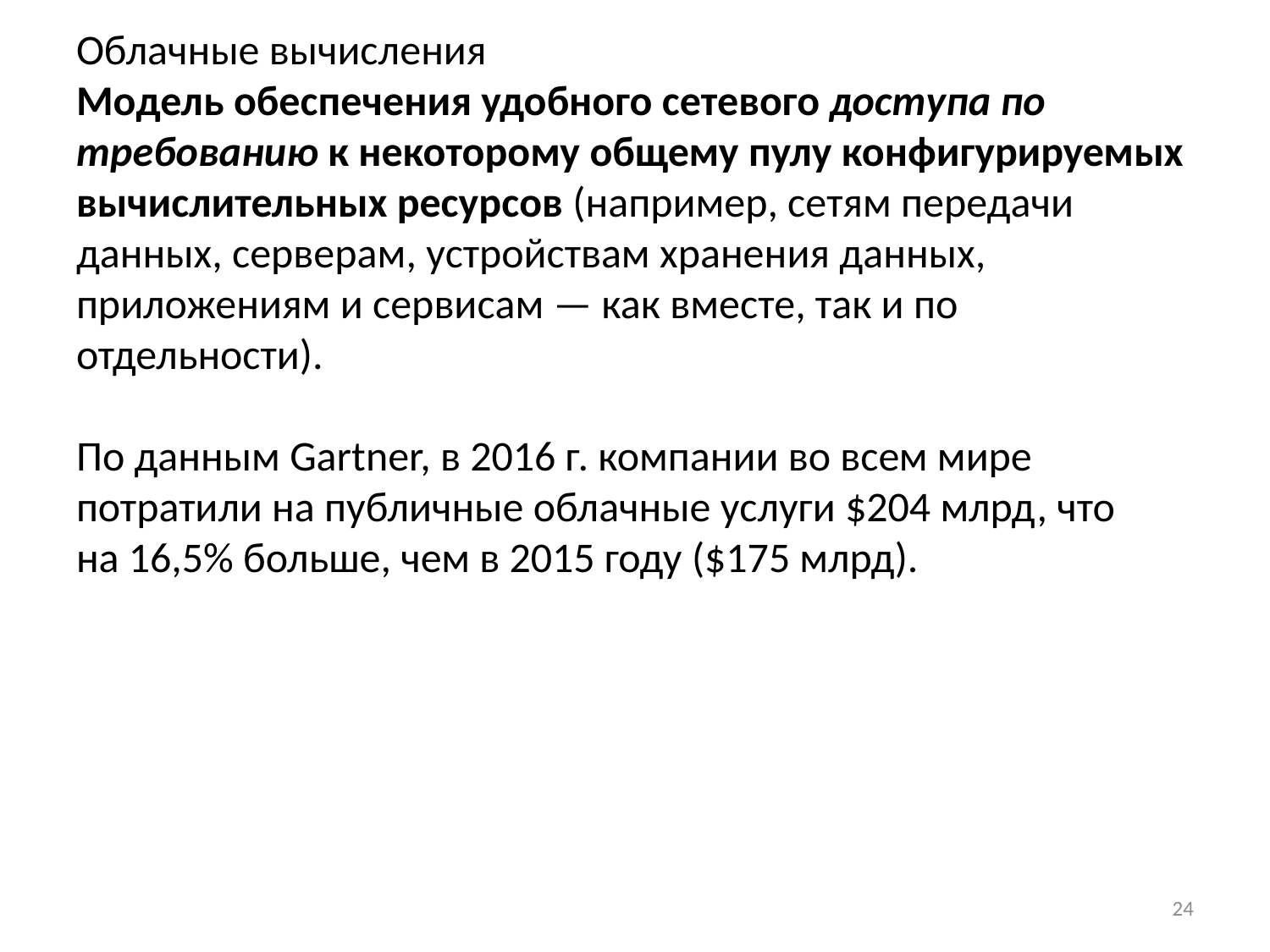

# Облачные вычисления Модель обеспечения удобного сетевого доступа по требованию к некоторому общему пулу конфигурируемых вычислительных ресурсов (например, сетям передачи данных, серверам, устройствам хранения данных, приложениям и сервисам — как вместе, так и по отдельности). По данным Gartner, в 2016 г. компании во всем мире потратили на публичные облачные услуги $204 млрд, что на 16,5% больше, чем в 2015 году ($175 млрд).
24